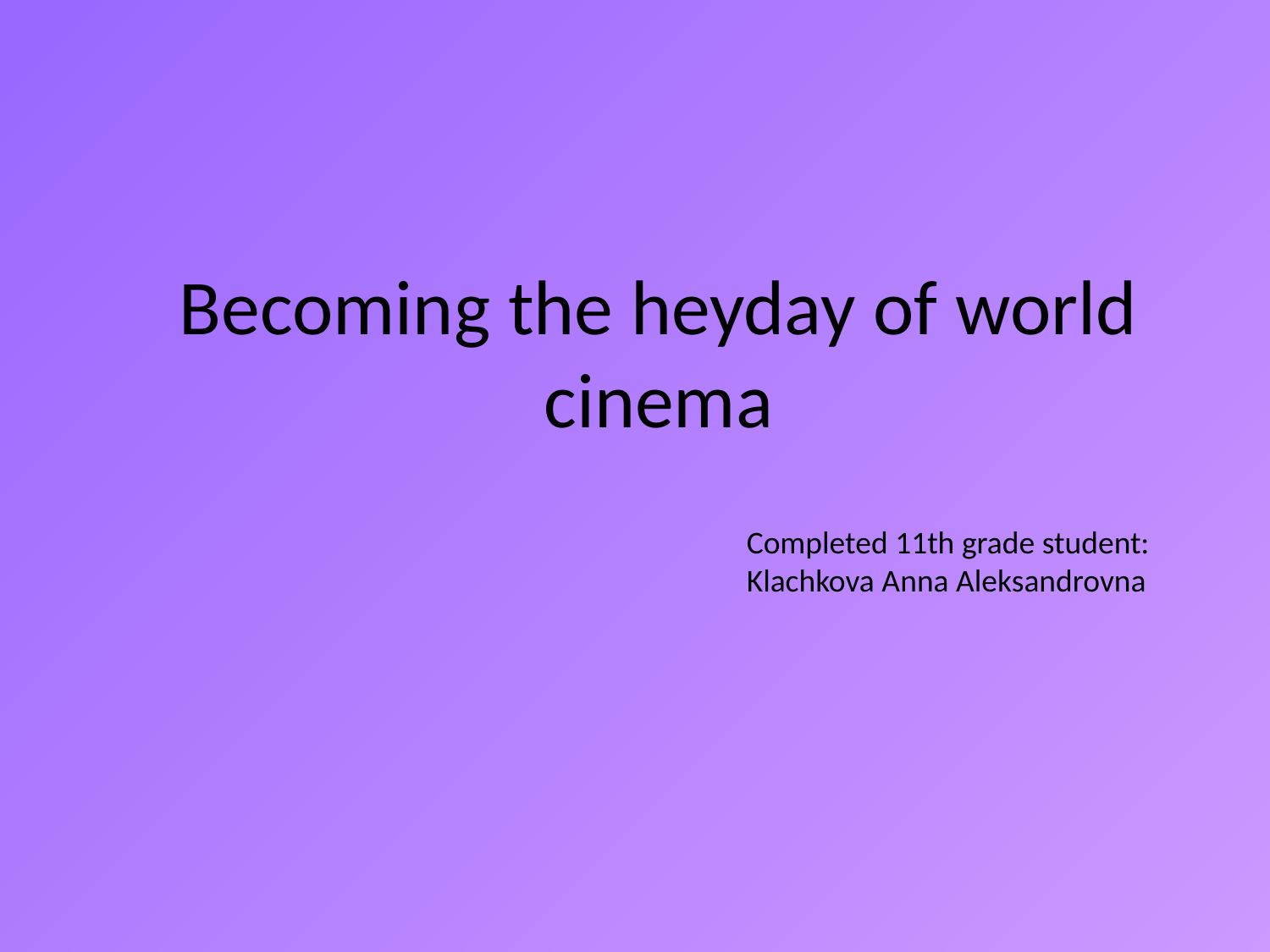

# Becoming the heyday of world cinema
Completed 11th grade student: Klachkova Anna Aleksandrovna